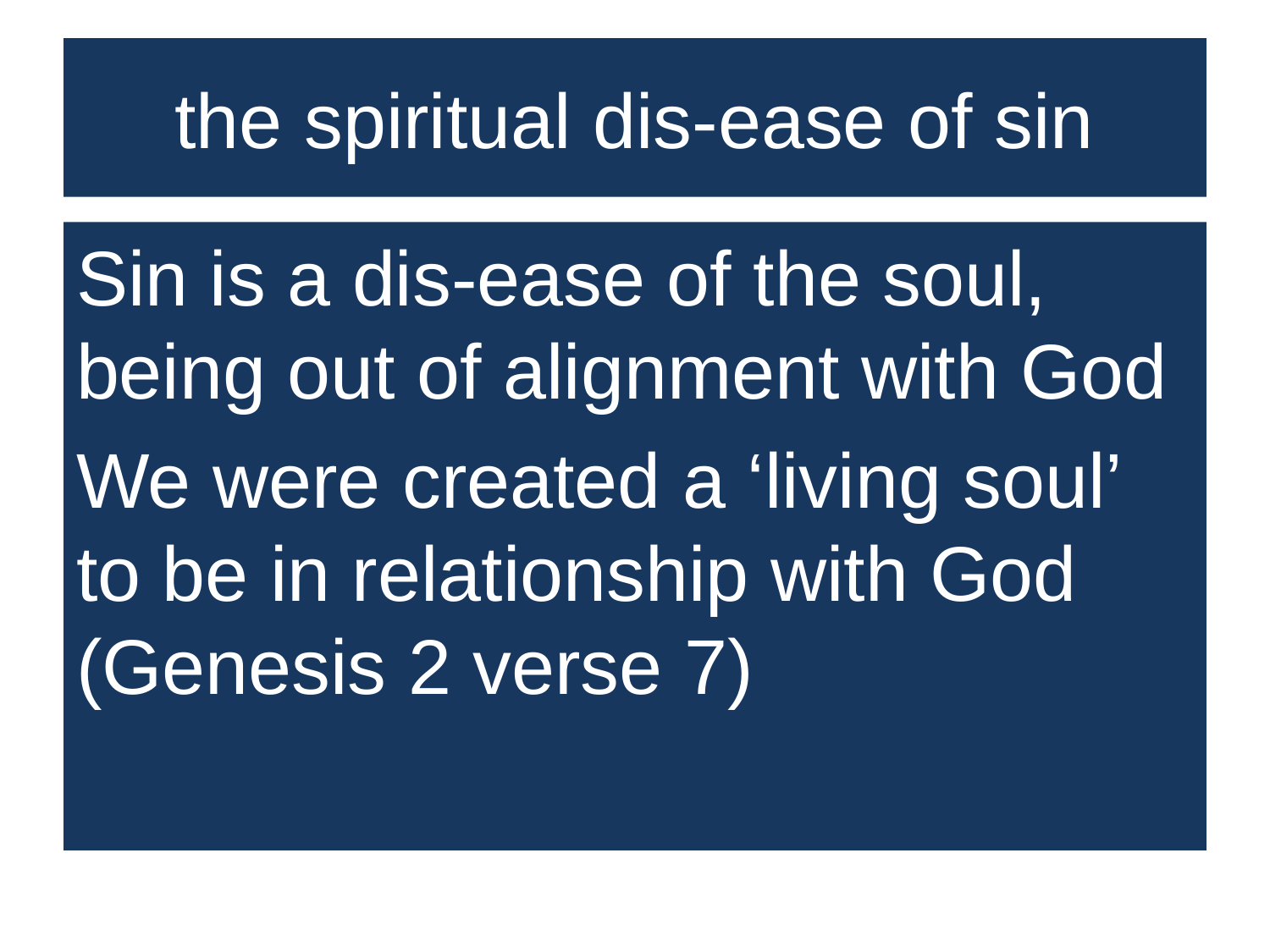

# the spiritual dis-ease of sin
Sin is a dis-ease of the soul, being out of alignment with God
We were created a ‘living soul’ to be in relationship with God (Genesis 2 verse 7)